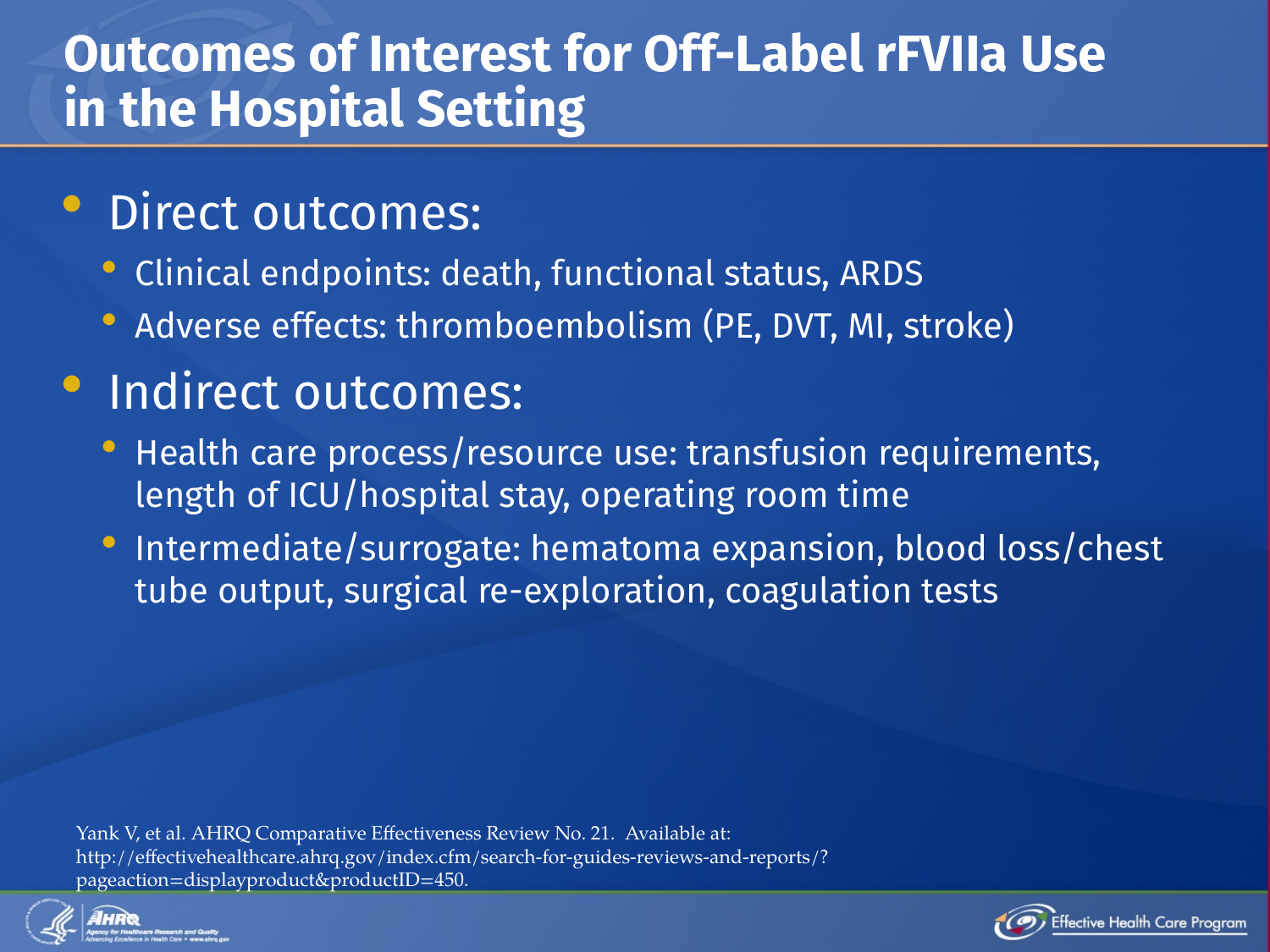

# Outcomes of Interest for Off-Label rFVIIa Use in the Hospital Setting
Direct outcomes:
Clinical endpoints: death, functional status, ARDS
Adverse effects: thromboembolism (PE, DVT, MI, stroke)
Indirect outcomes:
Health care process/resource use: transfusion requirements, length of ICU/hospital stay, operating room time
Intermediate/surrogate: hematoma expansion, blood loss/chest tube output, surgical re-exploration, coagulation tests

Yank V, et al. AHRQ Comparative Effectiveness Review No. 21.  Available at:   http://effectivehealthcare.ahrq.gov/index.cfm/search-for-guides-reviews-and-reports/?pageaction=displayproduct&productID=450.